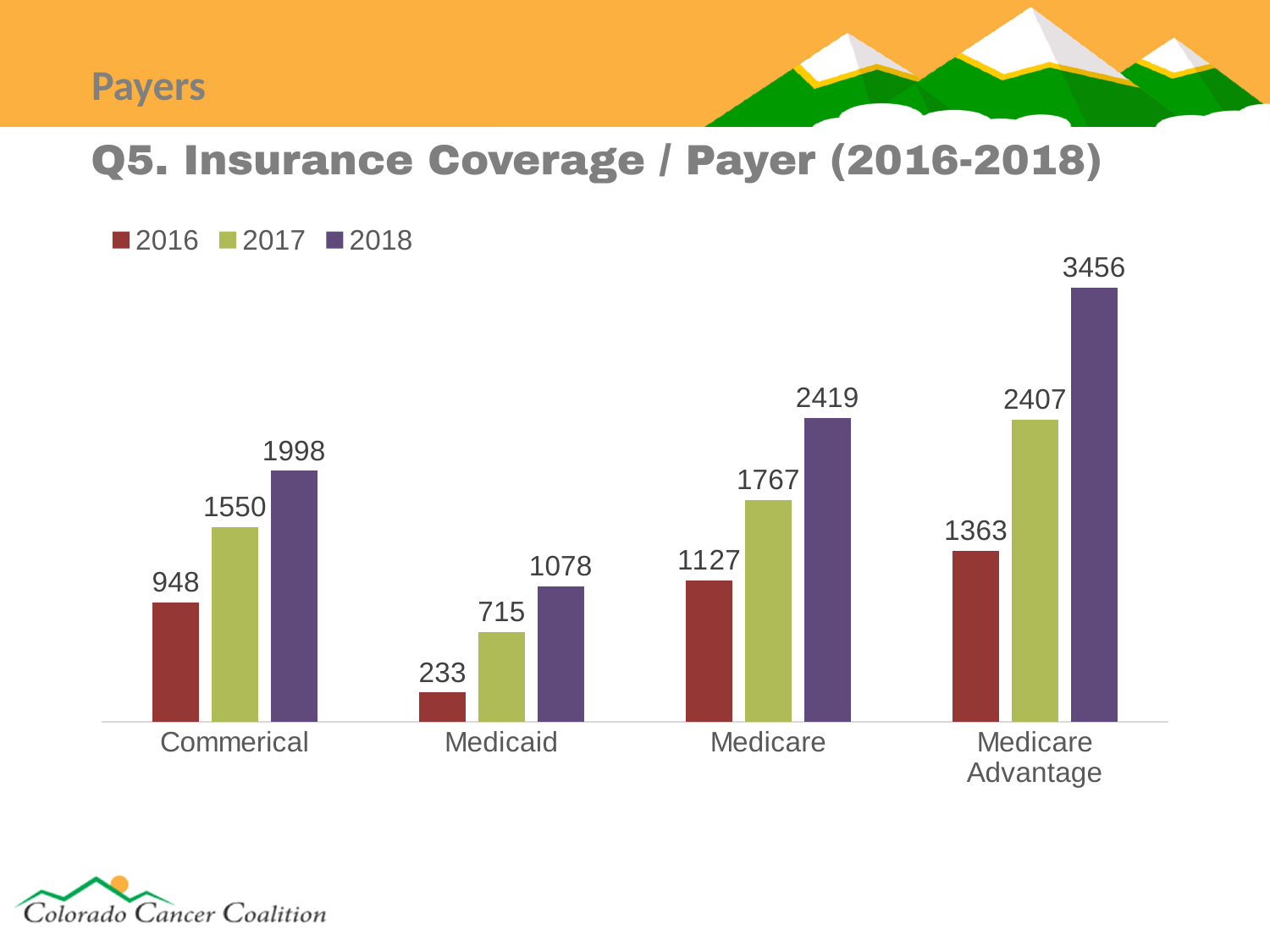

Payers
# Q5. Insurance Coverage / Payer (2016-2018)

### Chart

| Category | 2016 | 2017 | 2018 |
|---|---|---|---|
| Commerical | 948.0 | 1550.0 | 1998.0 |
| Medicaid | 233.0 | 715.0 | 1078.0 |
| Medicare | 1127.0 | 1767.0 | 2419.0 |
| Medicare Advantage | 1363.0 | 2407.0 | 3456.0 |